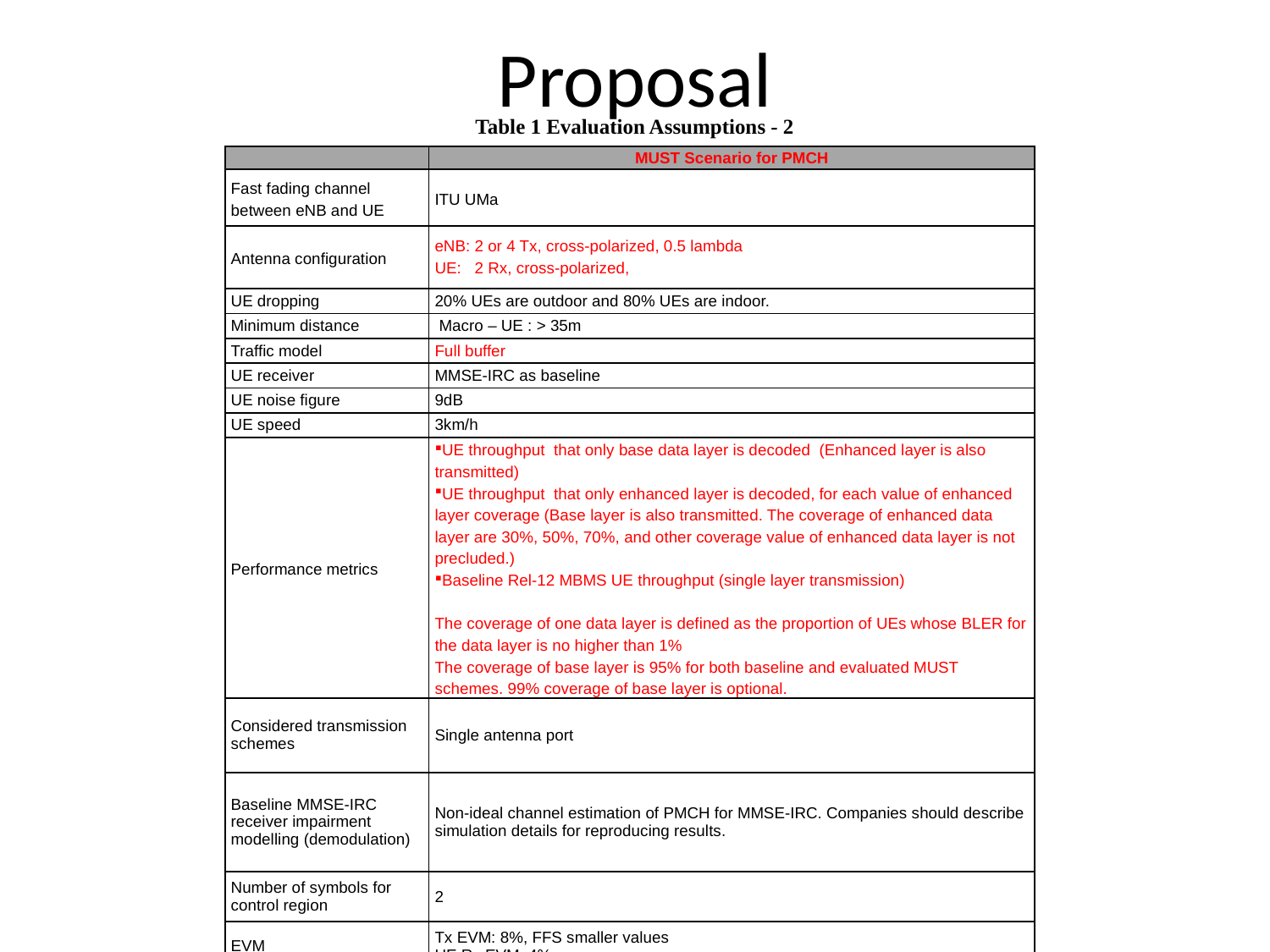

# Proposal
Table 1 Evaluation Assumptions - 2
|  | MUST Scenario for PMCH |
| --- | --- |
| Fast fading channel between eNB and UE | ITU UMa |
| Antenna configuration | eNB: 2 or 4 Tx, cross-polarized, 0.5 lambda UE: 2 Rx, cross-polarized, |
| UE dropping | 20% UEs are outdoor and 80% UEs are indoor. |
| Minimum distance | Macro – UE : > 35m |
| Traffic model | Full buffer |
| UE receiver | MMSE-IRC as baseline |
| UE noise figure | 9dB |
| UE speed | 3km/h |
| Performance metrics | UE throughput that only base data layer is decoded (Enhanced layer is also transmitted) UE throughput that only enhanced layer is decoded, for each value of enhanced layer coverage (Base layer is also transmitted. The coverage of enhanced data layer are 30%, 50%, 70%, and other coverage value of enhanced data layer is not precluded.) Baseline Rel-12 MBMS UE throughput (single layer transmission) The coverage of one data layer is defined as the proportion of UEs whose BLER for the data layer is no higher than 1% The coverage of base layer is 95% for both baseline and evaluated MUST schemes. 99% coverage of base layer is optional. |
| Considered transmission schemes | Single antenna port |
| Baseline MMSE-IRC receiver impairment modelling (demodulation) | Non-ideal channel estimation of PMCH for MMSE-IRC. Companies should describe simulation details for reproducing results. |
| Number of symbols for control region | 2 |
| EVM | Tx EVM: 8%, FFS smaller values UE Rx EVM: 4% |